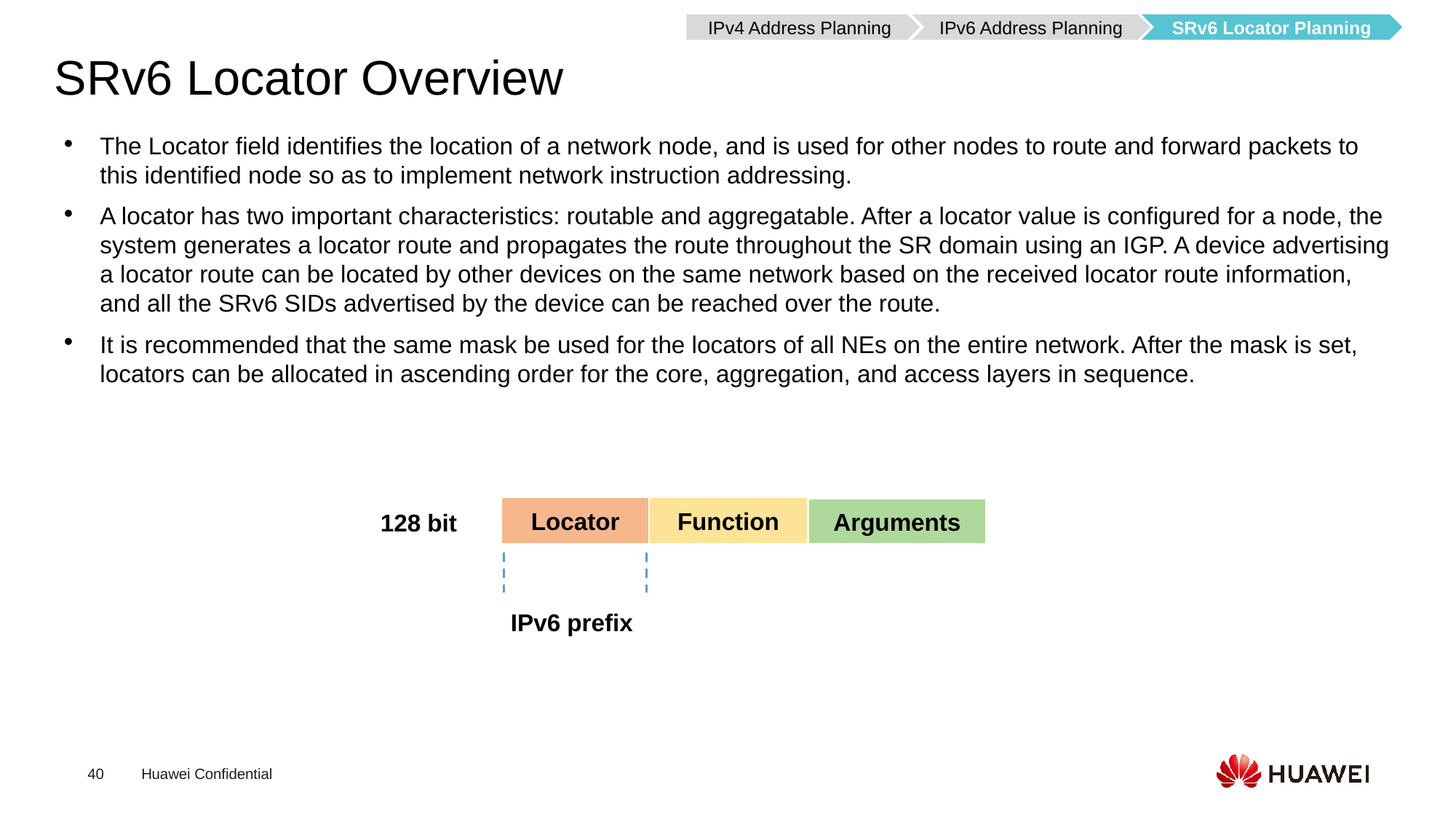

IPv4 Address Planning
IPv6 Address Planning
SRv6 Locator Planning
# SRv6 Locator Overview
The Locator field identifies the location of a network node, and is used for other nodes to route and forward packets to this identified node so as to implement network instruction addressing.
A locator has two important characteristics: routable and aggregatable. After a locator value is configured for a node, the system generates a locator route and propagates the route throughout the SR domain using an IGP. A device advertising a locator route can be located by other devices on the same network based on the received locator route information, and all the SRv6 SIDs advertised by the device can be reached over the route.
It is recommended that the same mask be used for the locators of all NEs on the entire network. After the mask is set, locators can be allocated in ascending order for the core, aggregation, and access layers in sequence.
Locator
Function
Arguments
128 bit
IPv6 prefix